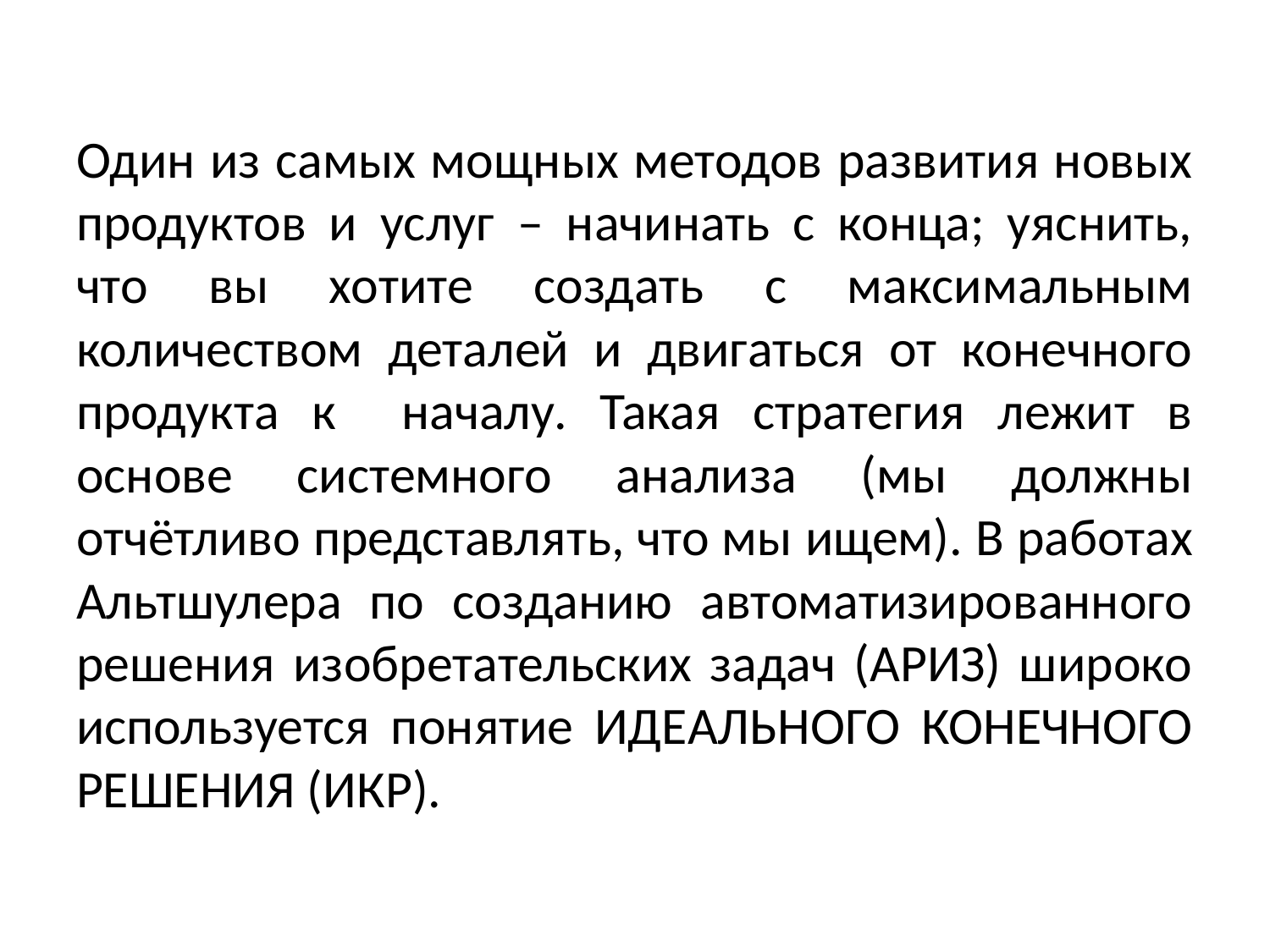

Один из самых мощных методов развития новых продуктов и услуг – начинать с конца; уяснить, что вы хотите создать с максимальным количеством деталей и двигаться от конечного продукта к  началу. Такая стратегия лежит в основе системного анализа (мы должны отчётливо представлять, что мы ищем). В работах Альтшулера по созданию автоматизированного решения изобретательских задач (АРИЗ) широко используется понятие ИДЕАЛЬНОГО КОНЕЧНОГО РЕШЕНИЯ (ИКР).